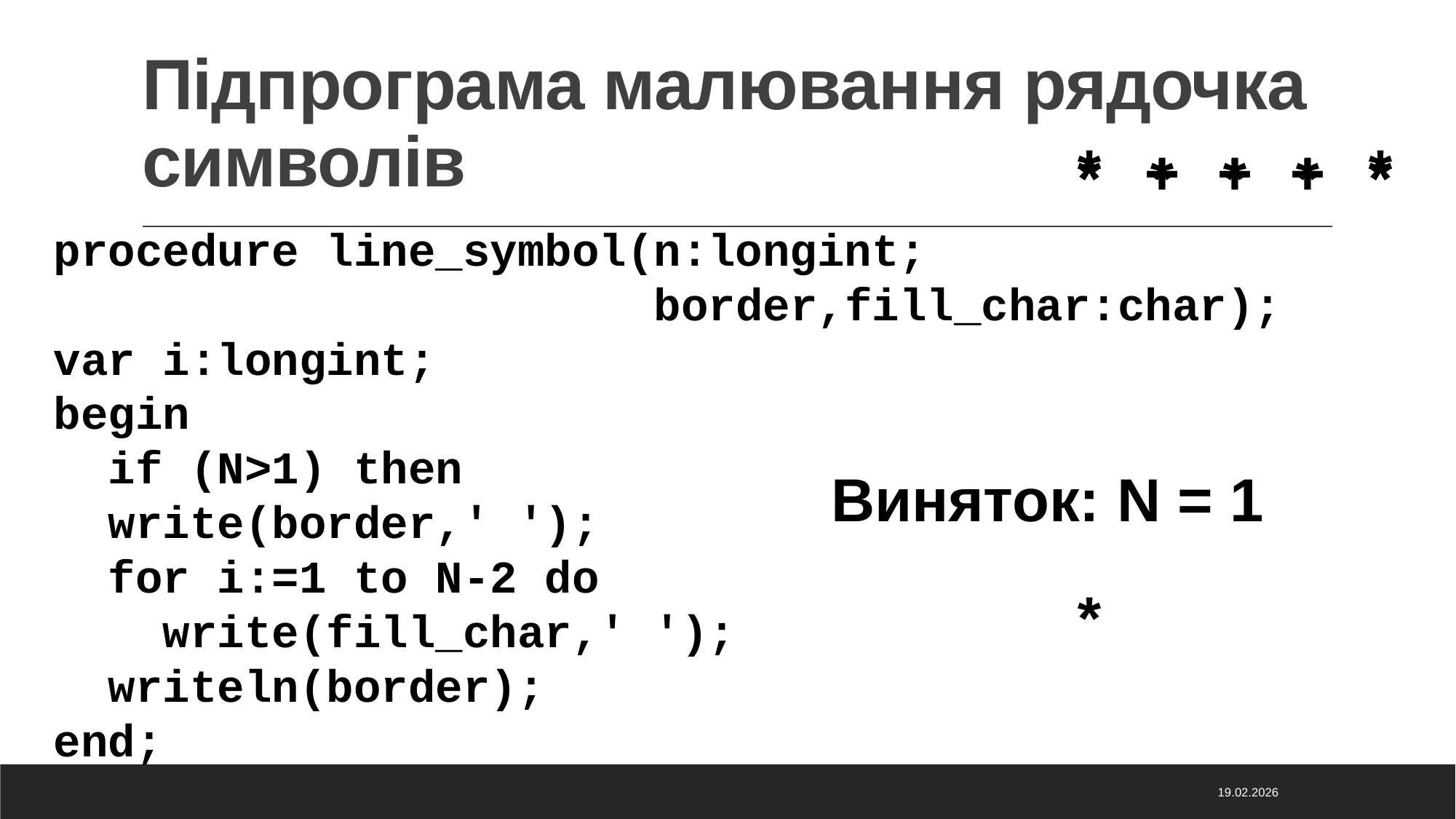

# Підпрограма малювання рядочка символів
* + + + *
* * * * *
*       *
procedure line_symbol(n:longint;
                      border,fill_char:char);
var i:longint;
begin
  if (N>1) then
  write(border,' ');
  for i:=1 to N-2 do
    write(fill_char,' ');
  writeln(border);
end;
Виняток: N = 1
*
19.02.2026